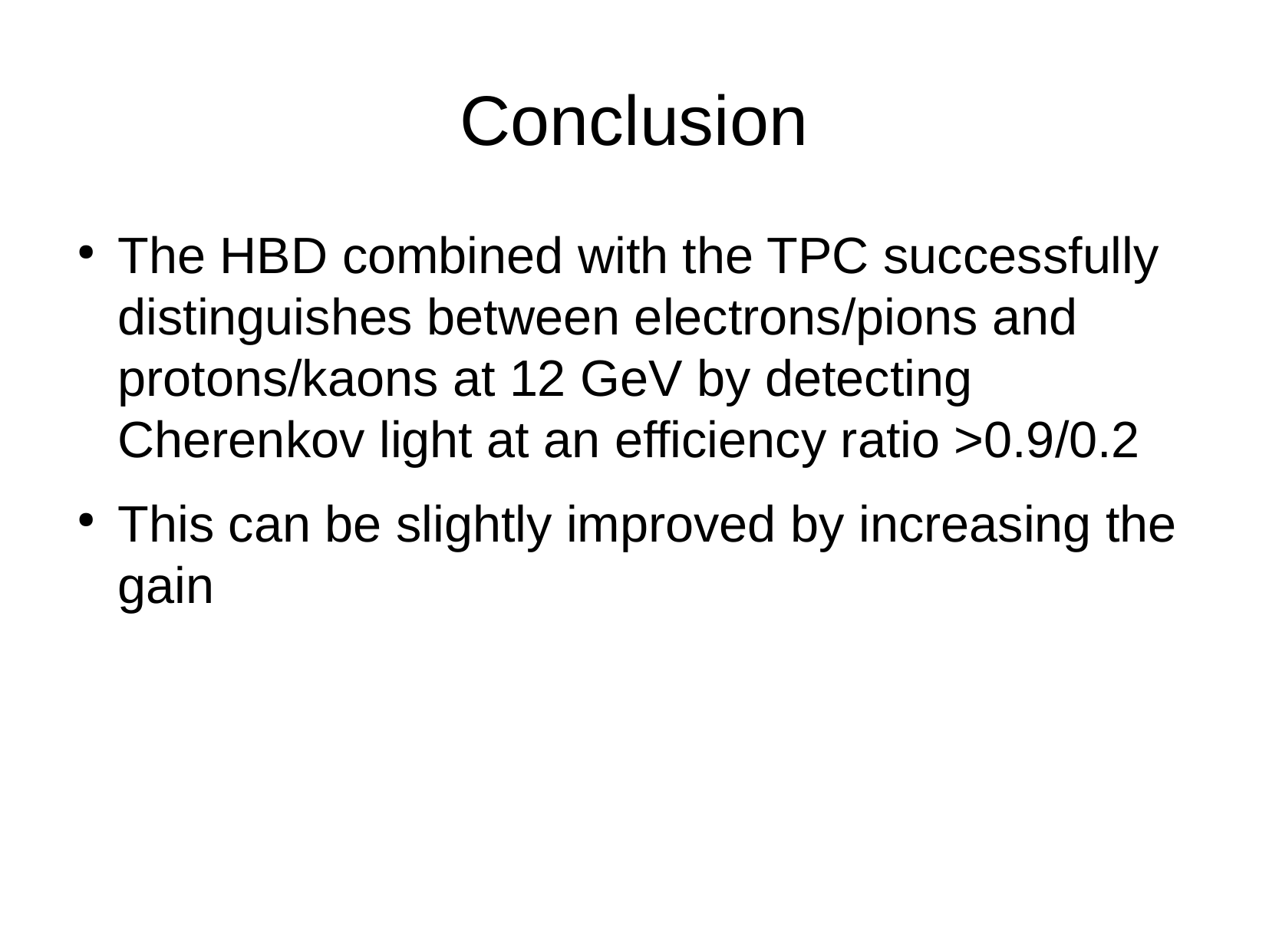

Conclusion
The HBD combined with the TPC successfully distinguishes between electrons/pions and protons/kaons at 12 GeV by detecting Cherenkov light at an efficiency ratio >0.9/0.2
This can be slightly improved by increasing the gain